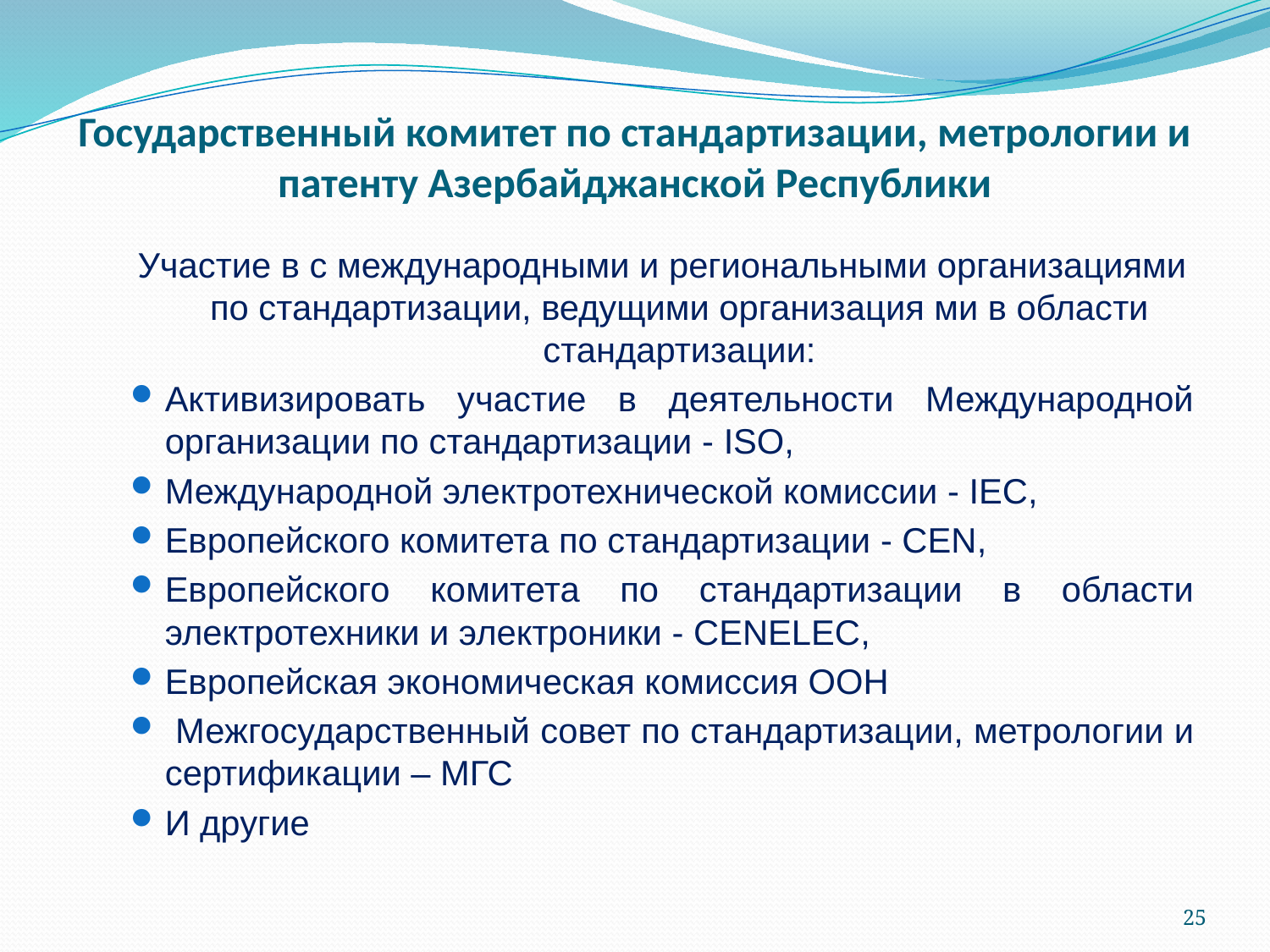

# Государственный комитет по стандартизации, метрологии и патенту Азербайджанской Республики
Участие в с международными и региональными организациями по стандартизации, ведущими организация ми в области стандартизации:
Активизировать участие в деятельности Международной организации по стандартизации - ISO,
Международной электротехнической комиссии - IEC,
Европейского комитета по стандартизации - CEN,
Европейского комитета по стандартизации в области электротехники и электроники - CENELEC,
Европейская экономическая комиссия ООН
 Межгосударственный совет по стандартизации, метрологии и сертификации – МГС
И другие

25